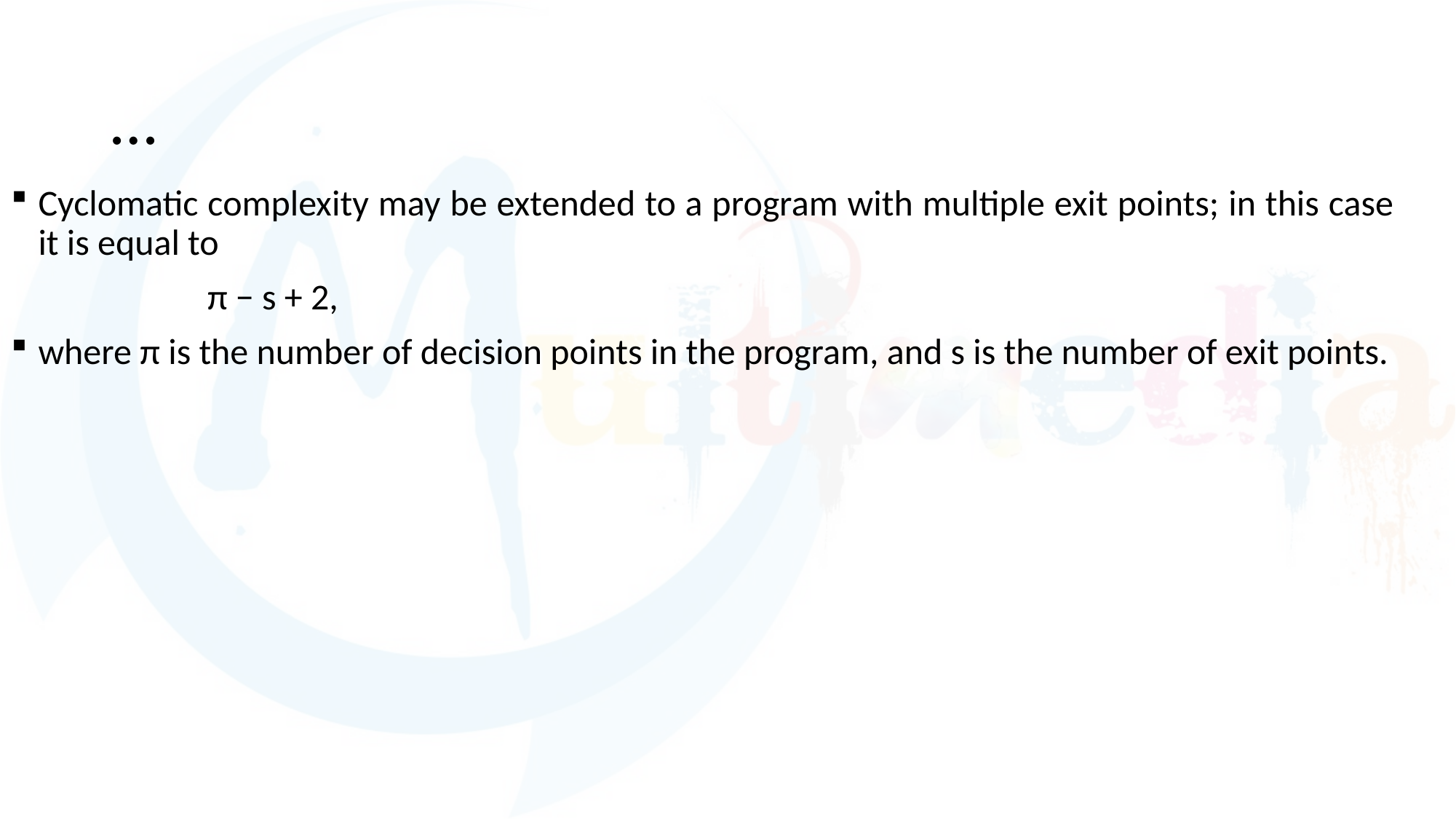

# …
Cyclomatic complexity may be extended to a program with multiple exit points; in this case it is equal to
                        π − s + 2,
where π is the number of decision points in the program, and s is the number of exit points.